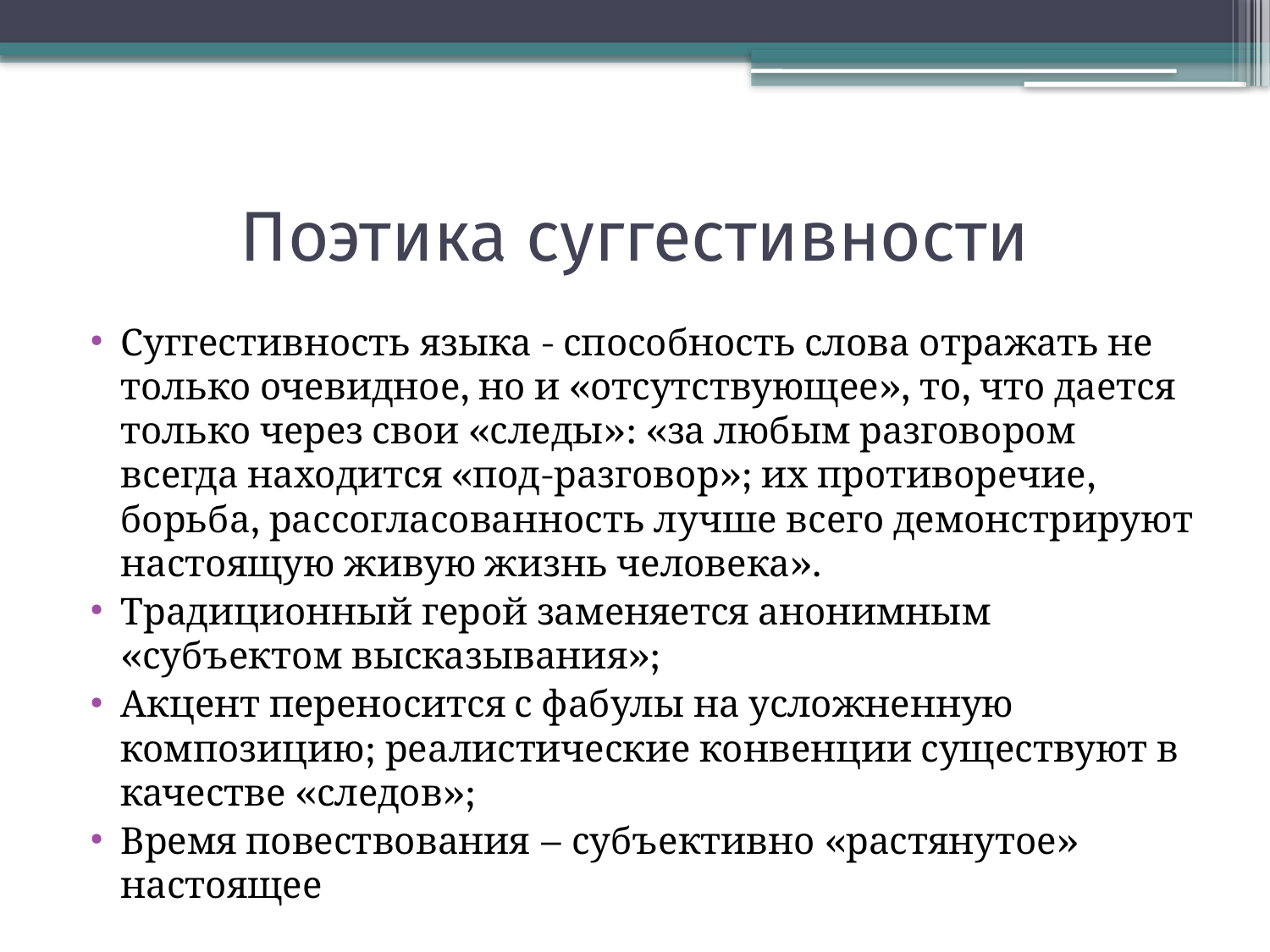

# Поэтика суггестивности
Суггестивность языка - способность слова отражать не только очевидное, но и «отсутствующее», то, что дается только через свои «следы»: «за любым разговором всегда находится «под-разговор»; их противоречие, борьба, рассогласованность лучше всего демонстрируют настоящую живую жизнь человека».
Традиционный герой заменяется анонимным «субъектом высказывания»;
Акцент переносится с фабулы на усложненную композицию; реалистические конвенции существуют в качестве «следов»;
Время повествования – субъективно «растянутое» настоящее